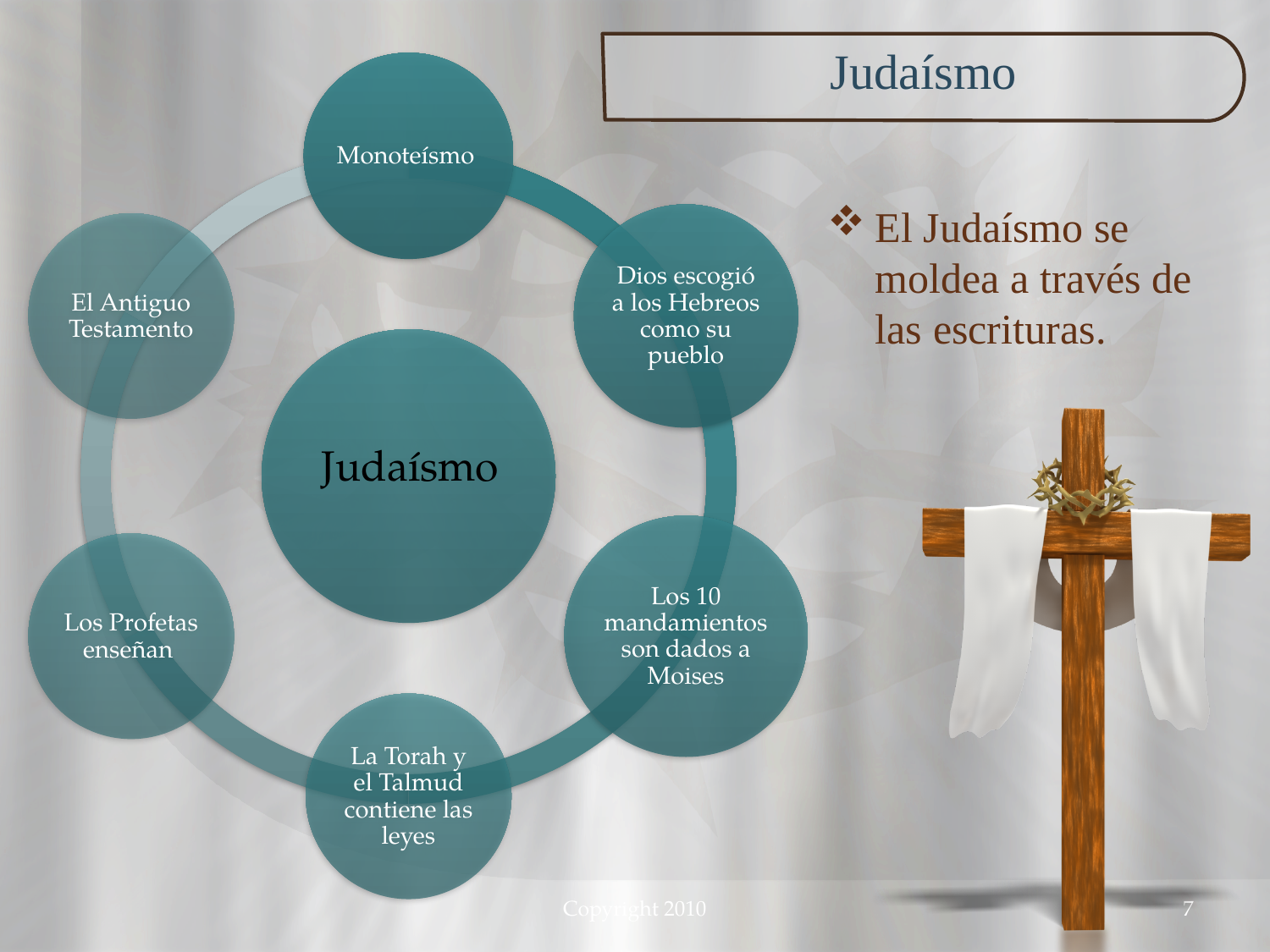

Judaísmo

Monoteísmo
Dios escogió a los Hebreos como su pueblo
Los 10 mandamientos son dados a Moises
La Torah y el Talmud contiene las leyes
Los Profetas enseñan
El Antiguo Testamento
El Judaísmo se moldea a través de las escrituras.

Judaísmo
Copyright 2010
7